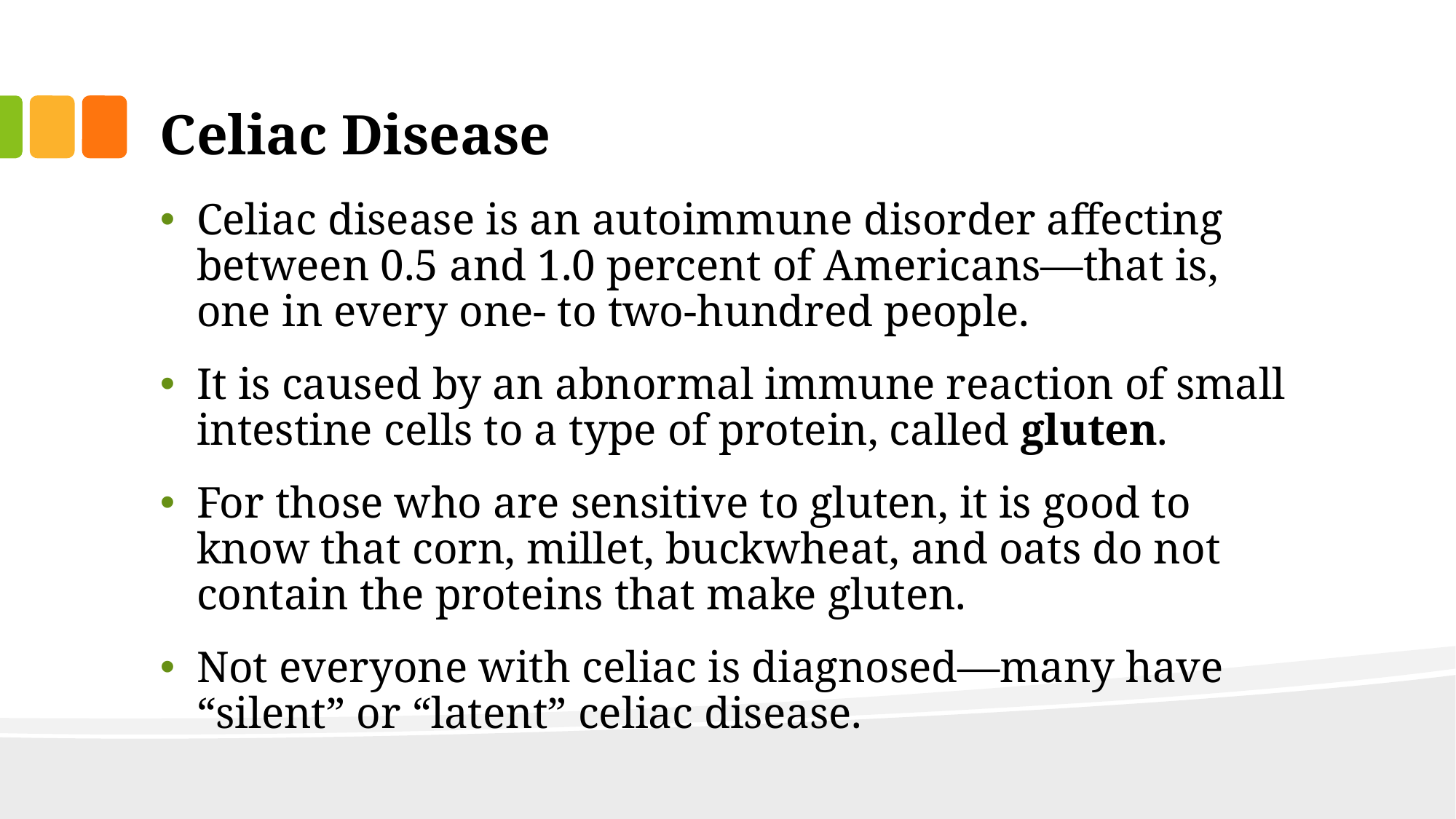

# Celiac Disease
Celiac disease is an autoimmune disorder affecting between 0.5 and 1.0 percent of Americans—that is, one in every one- to two-hundred people.
It is caused by an abnormal immune reaction of small intestine cells to a type of protein, called gluten.
For those who are sensitive to gluten, it is good to know that corn, millet, buckwheat, and oats do not contain the proteins that make gluten.
Not everyone with celiac is diagnosed—many have “silent” or “latent” celiac disease.